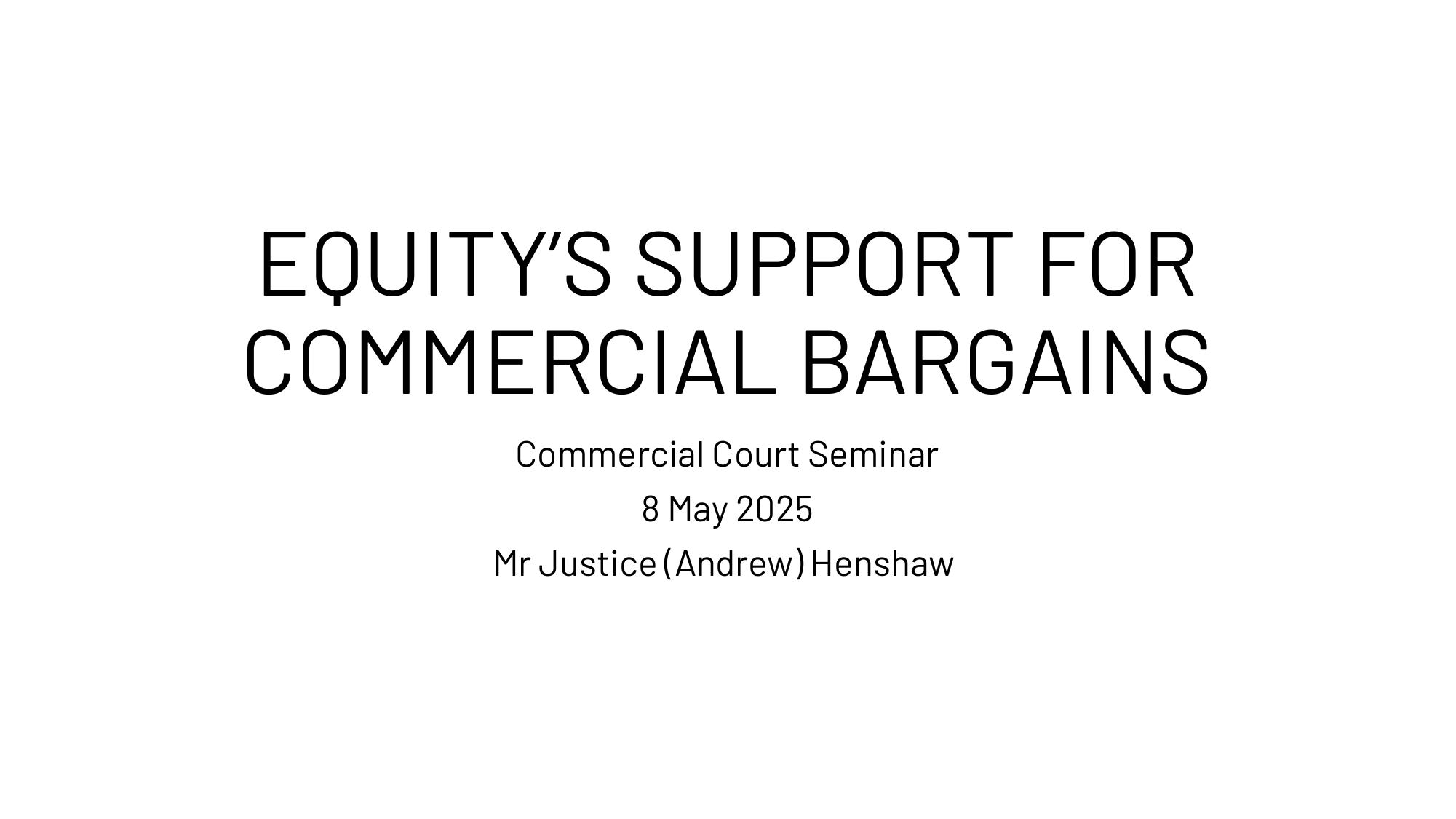

# EQUITY’S SUPPORT FOR COMMERCIAL BARGAINS
Commercial Court Seminar
8 May 2025
Mr Justice (Andrew) Henshaw